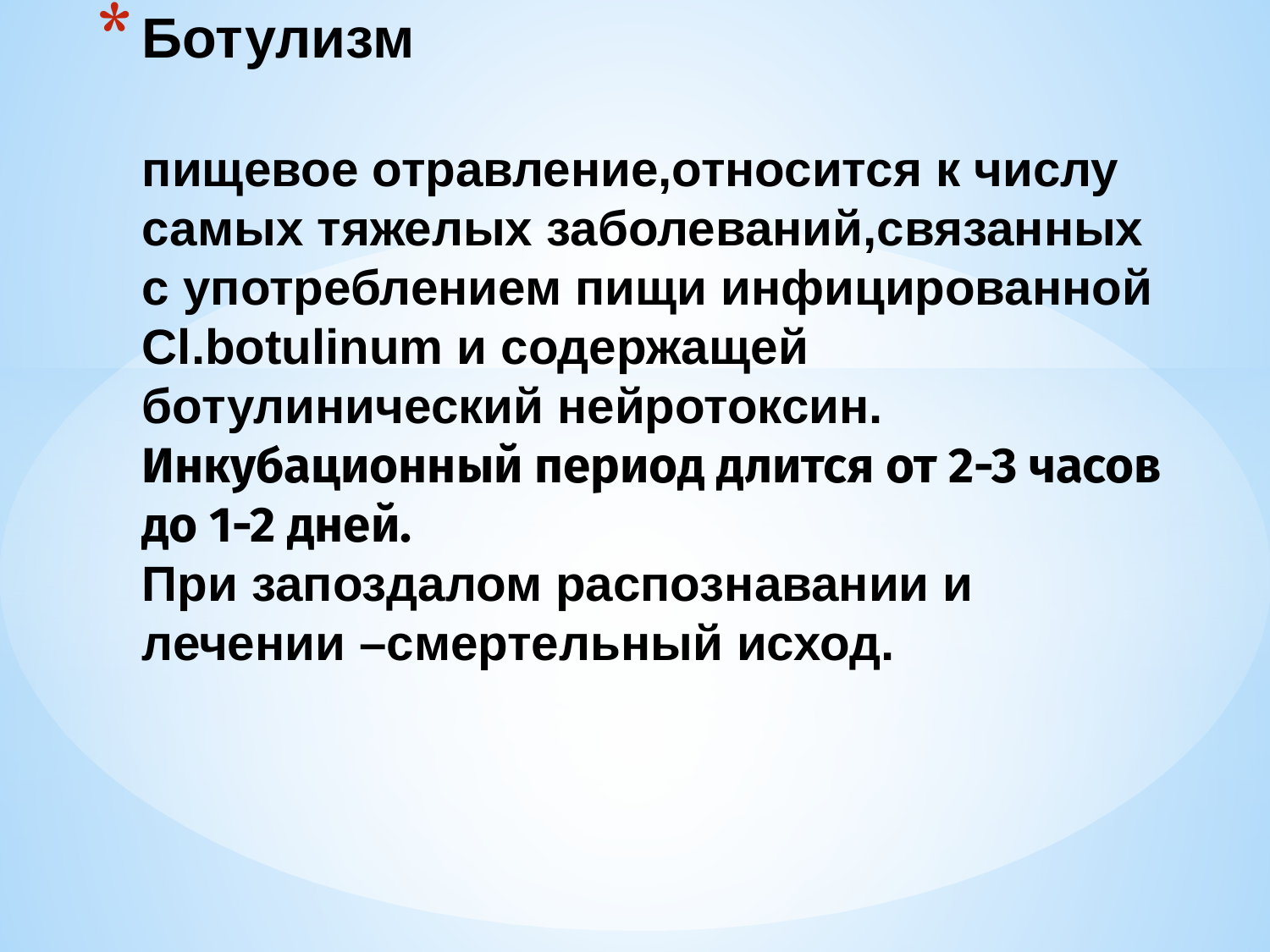

# Ботулизм пищевое отравление,относится к числу самых тяжелых заболеваний,связанных с употреблением пищи инфицированной Cl.botulinum и содержащей ботулинический нейротоксин. Инкубационный период длится от 2-3 часов до 1-2 дней. При запоздалом распознавании и лечении –смертельный исход.